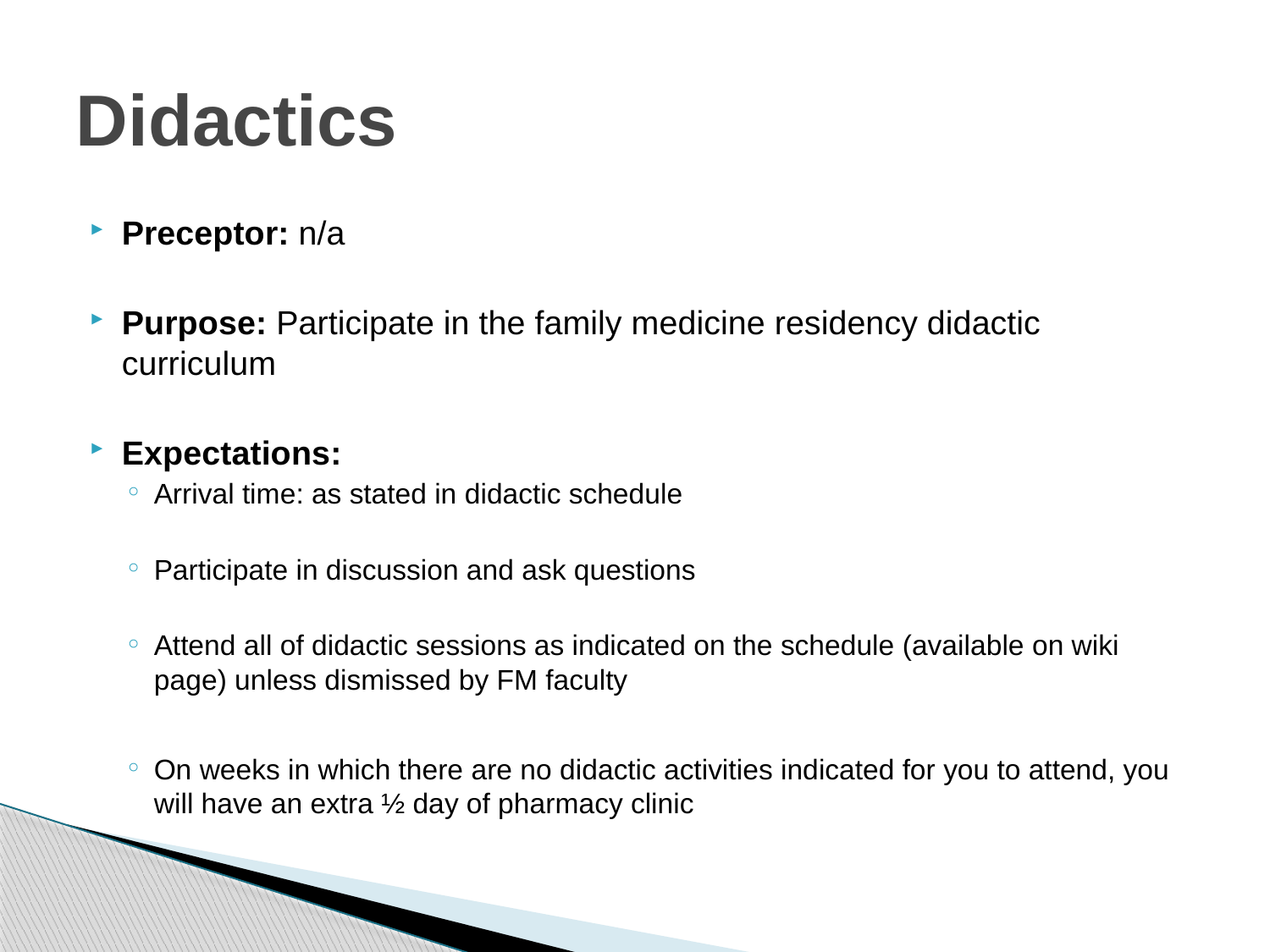

# Didactics
Preceptor: n/a

Purpose: Participate in the family medicine residency didactic curriculum

Expectations:
Arrival time: as stated in didactic schedule

Participate in discussion and ask questions

Attend all of didactic sessions as indicated on the schedule (available on wiki page) unless dismissed by FM faculty

On weeks in which there are no didactic activities indicated for you to attend, you will have an extra ½ day of pharmacy clinic